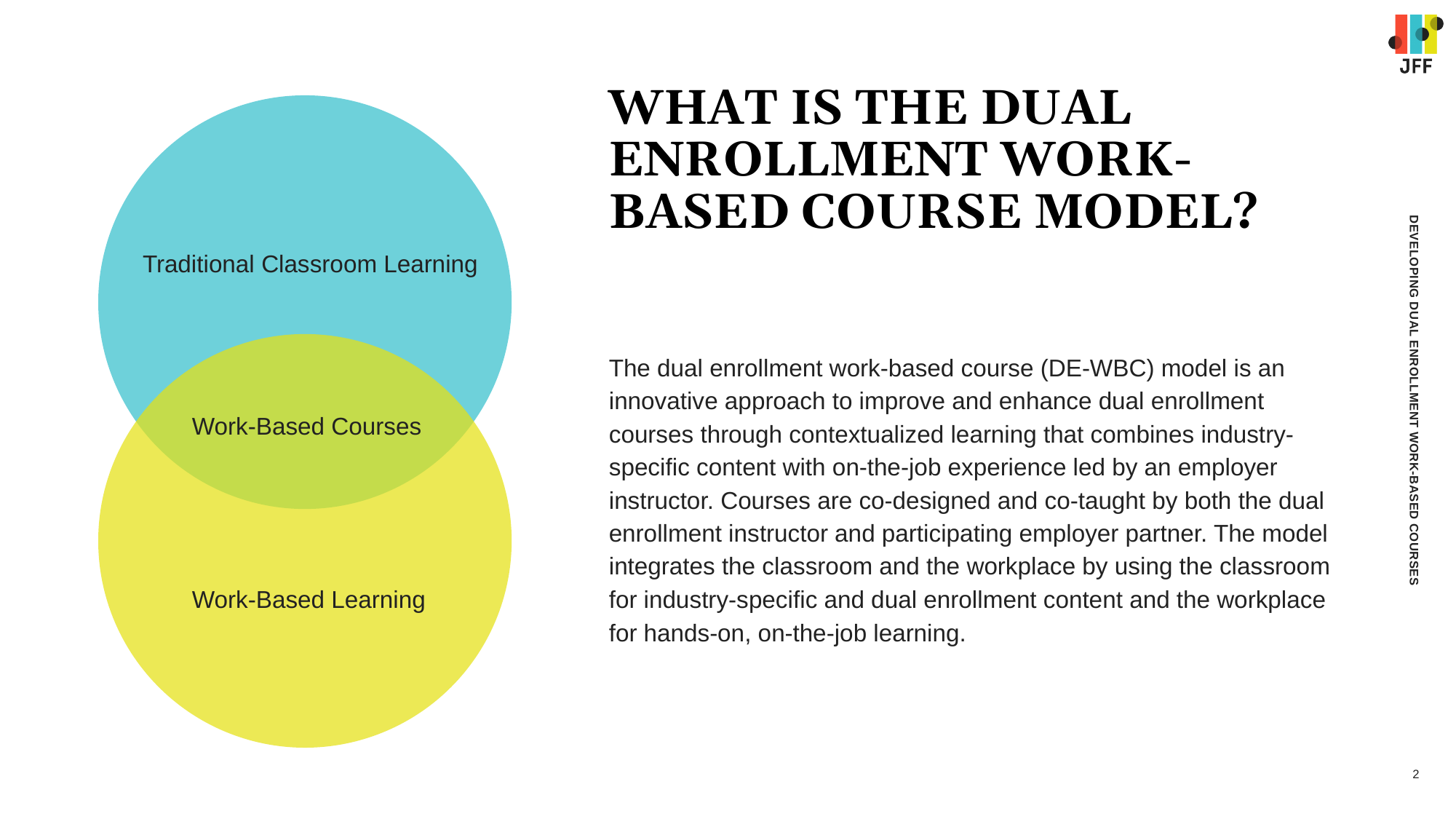

# WHAT IS THE DUAL ENROLLMENT WORK-BASED COURSE MODEL?​

Traditional Classroom Learning

Work-Based Courses
Work-Based Learning
The dual enrollment work-based course (DE-WBC) model is an innovative approach to improve and enhance dual enrollment courses through contextualized learning that combines industry-specific content with on-the-job experience led by an employer instructor. Courses are co-designed and co-taught by both the dual enrollment instructor and participating employer partner. The model integrates the classroom and the workplace by using the classroom for industry-specific and dual enrollment content and the workplace for hands-on, on-the-job learning.
DEVELOPING DUAL ENROLLMENT WORK-BASED COURSES​
2